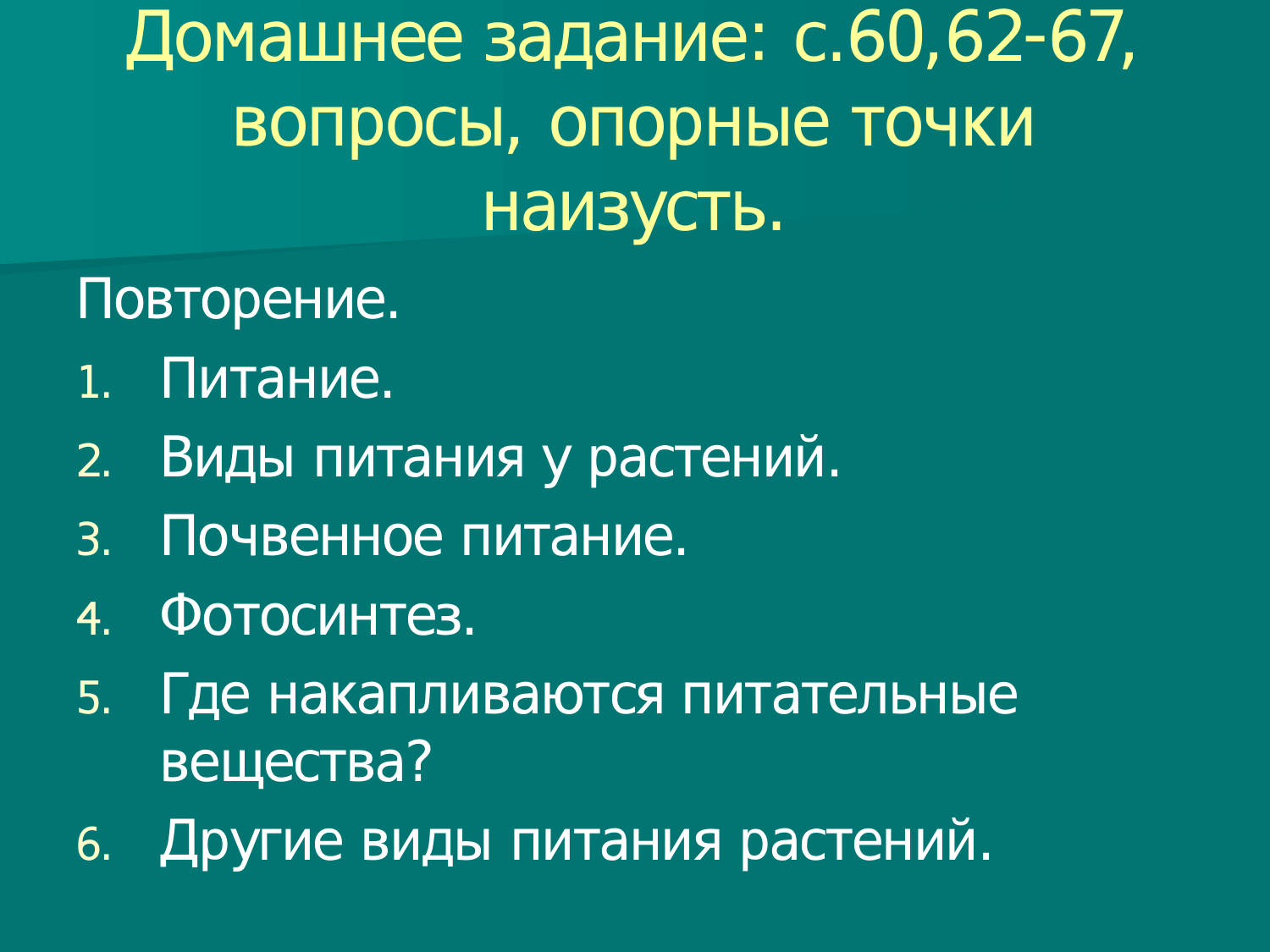

# Домашнее задание: с.60,62-67, вопросы, опорные точки наизусть.
Повторение.
Питание.
Виды питания у растений.
Почвенное питание.
Фотосинтез.
Где накапливаются питательные вещества?
Другие виды питания растений.